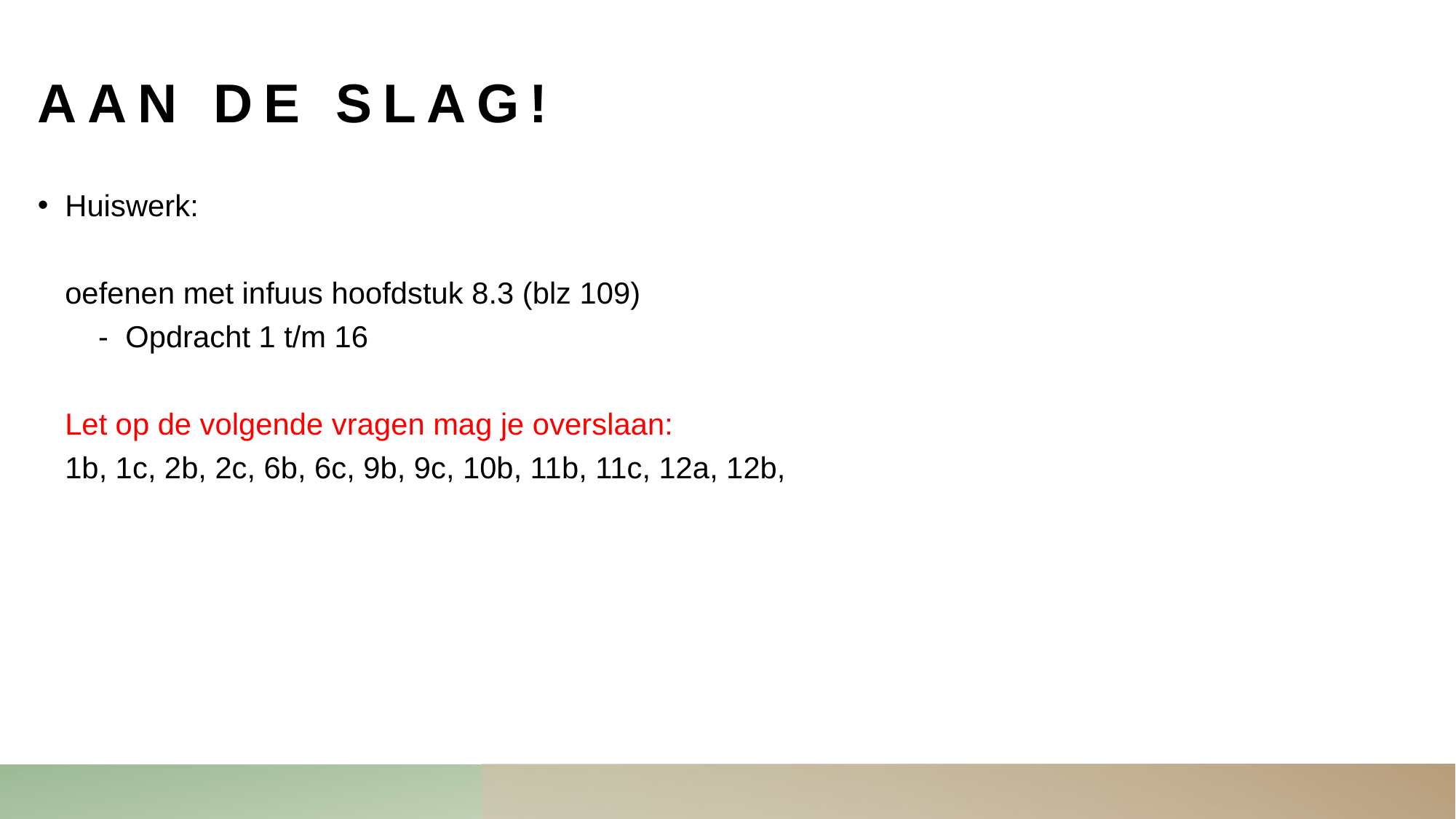

# Aan de slag!
Huiswerk:
oefenen met infuus hoofdstuk 8.3 (blz 109)
    -  Opdracht 1 t/m 16 
Let op de volgende vragen mag je overslaan:
1b, 1c, 2b, 2c, 6b, 6c, 9b, 9c, 10b, 11b, 11c, 12a, 12b,